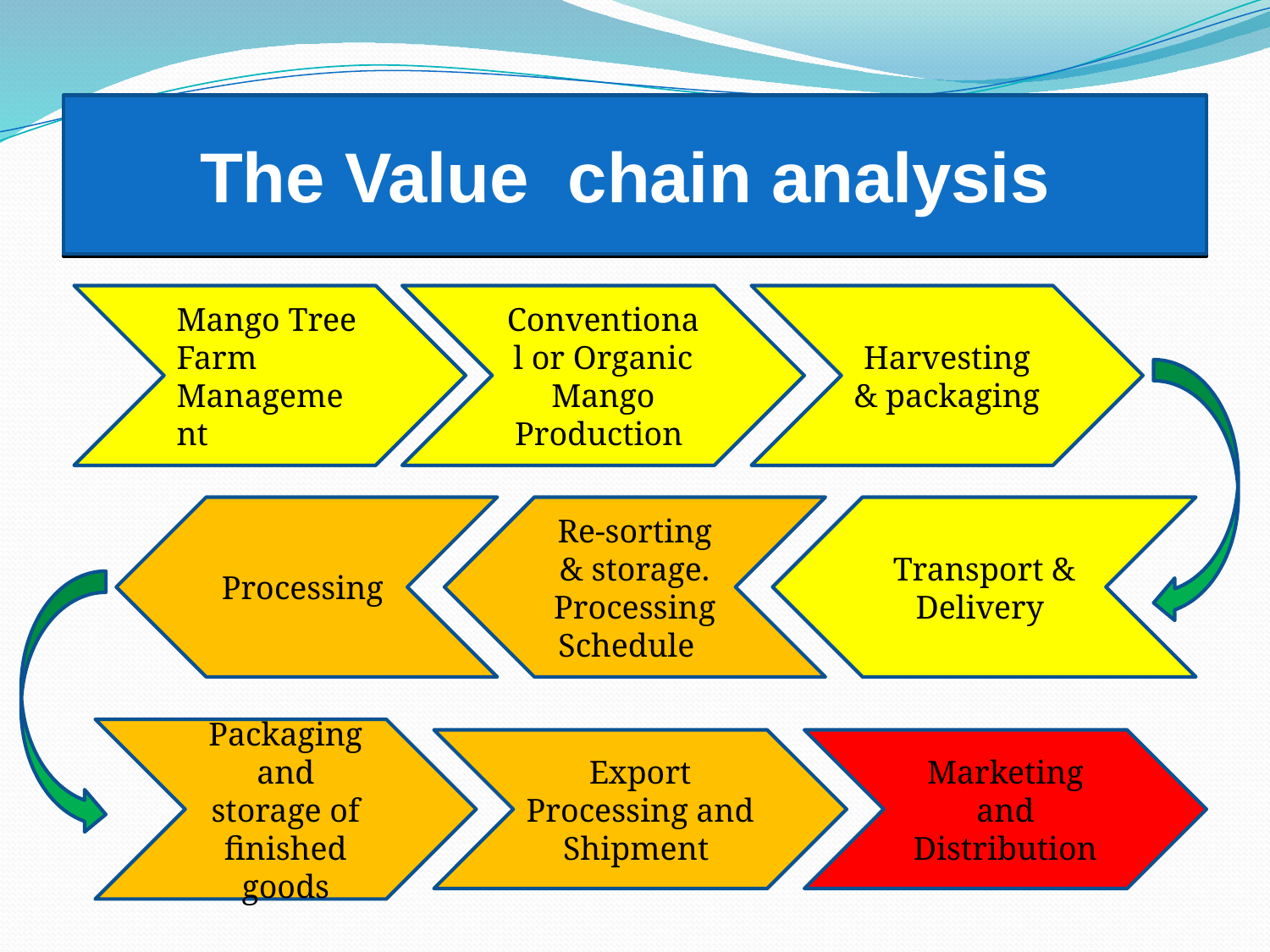

The Value  chain analysis
# oduction

Mango Tree Farm Management
Conventional or Organic Mango Production
Harvesting & packaging

Processing
Re-sorting & storage. Processing Schedule
Transport & Delivery

Packaging and storage of finished goods
Export Processing and Shipment
Marketing and Distribution